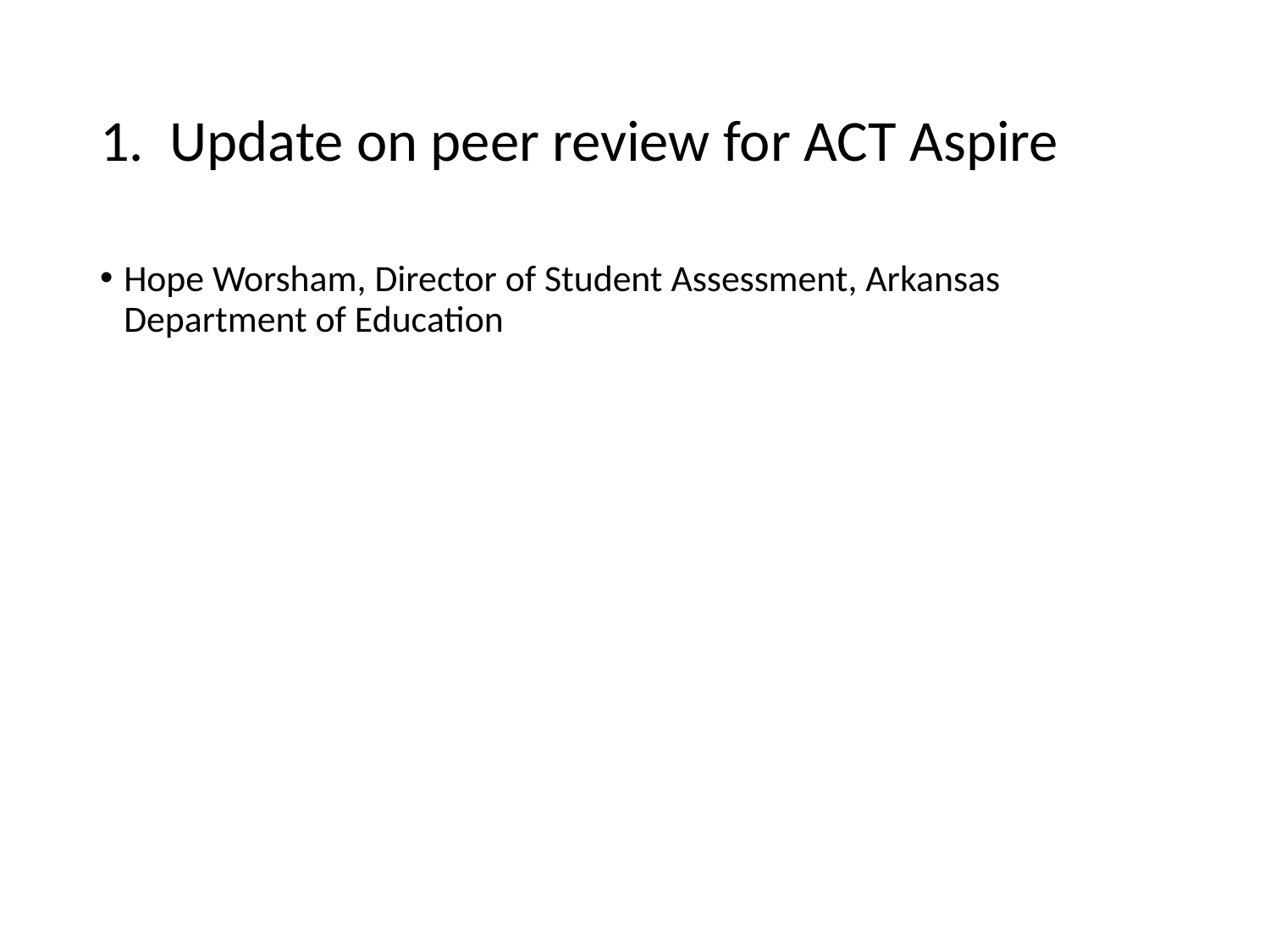

# 1.  Update on peer review for ACT Aspire
Hope Worsham, Director of Student Assessment, Arkansas Department of Education